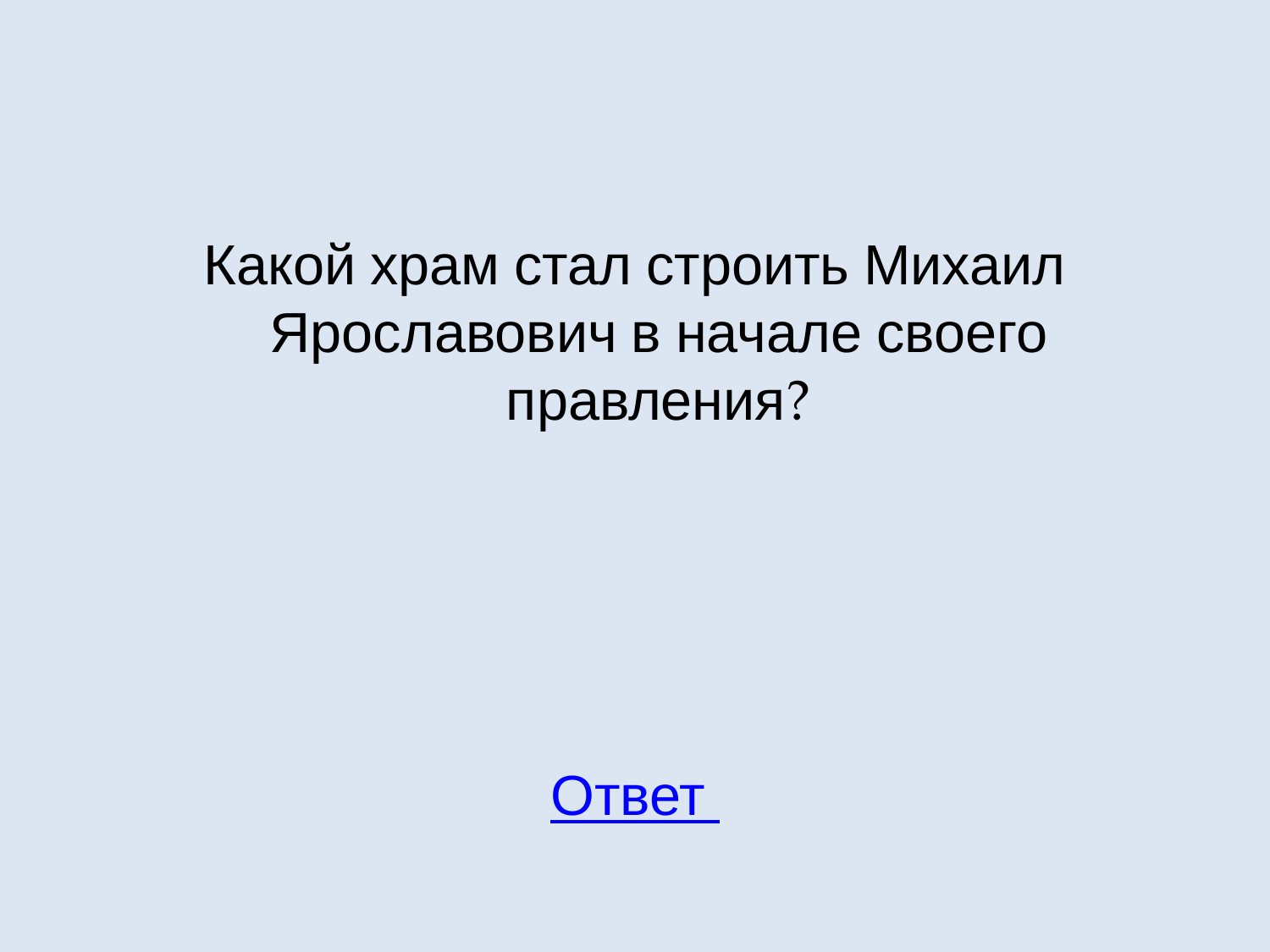

#
Какой храм стал строить Михаил Ярославович в начале своего правления?

Ответ